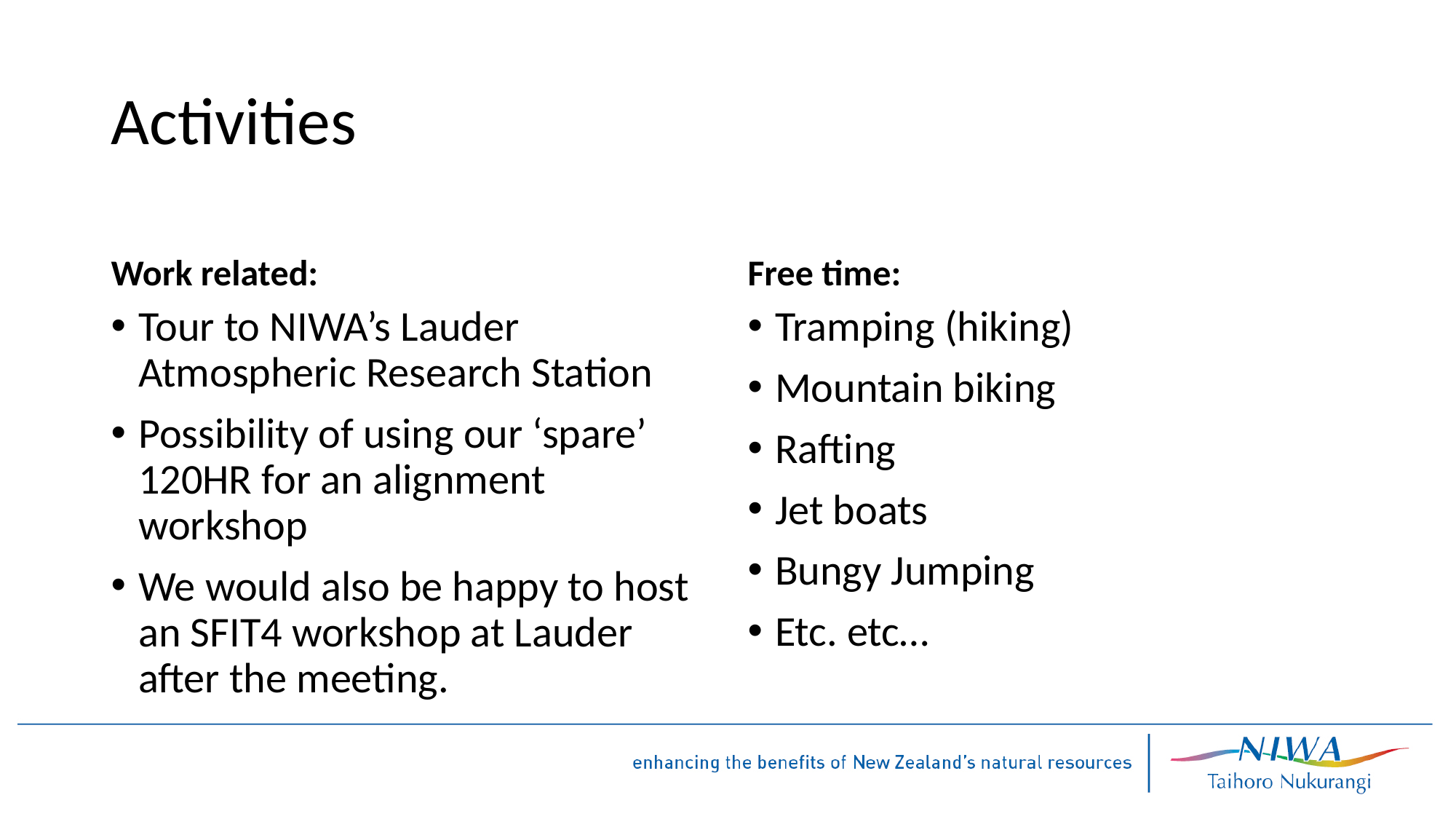

# Activities
Work related:
Free time:
Tour to NIWA’s Lauder Atmospheric Research Station
Possibility of using our ‘spare’ 120HR for an alignment workshop
We would also be happy to host an SFIT4 workshop at Lauder after the meeting.
Tramping (hiking)
Mountain biking
Rafting
Jet boats
Bungy Jumping
Etc. etc…